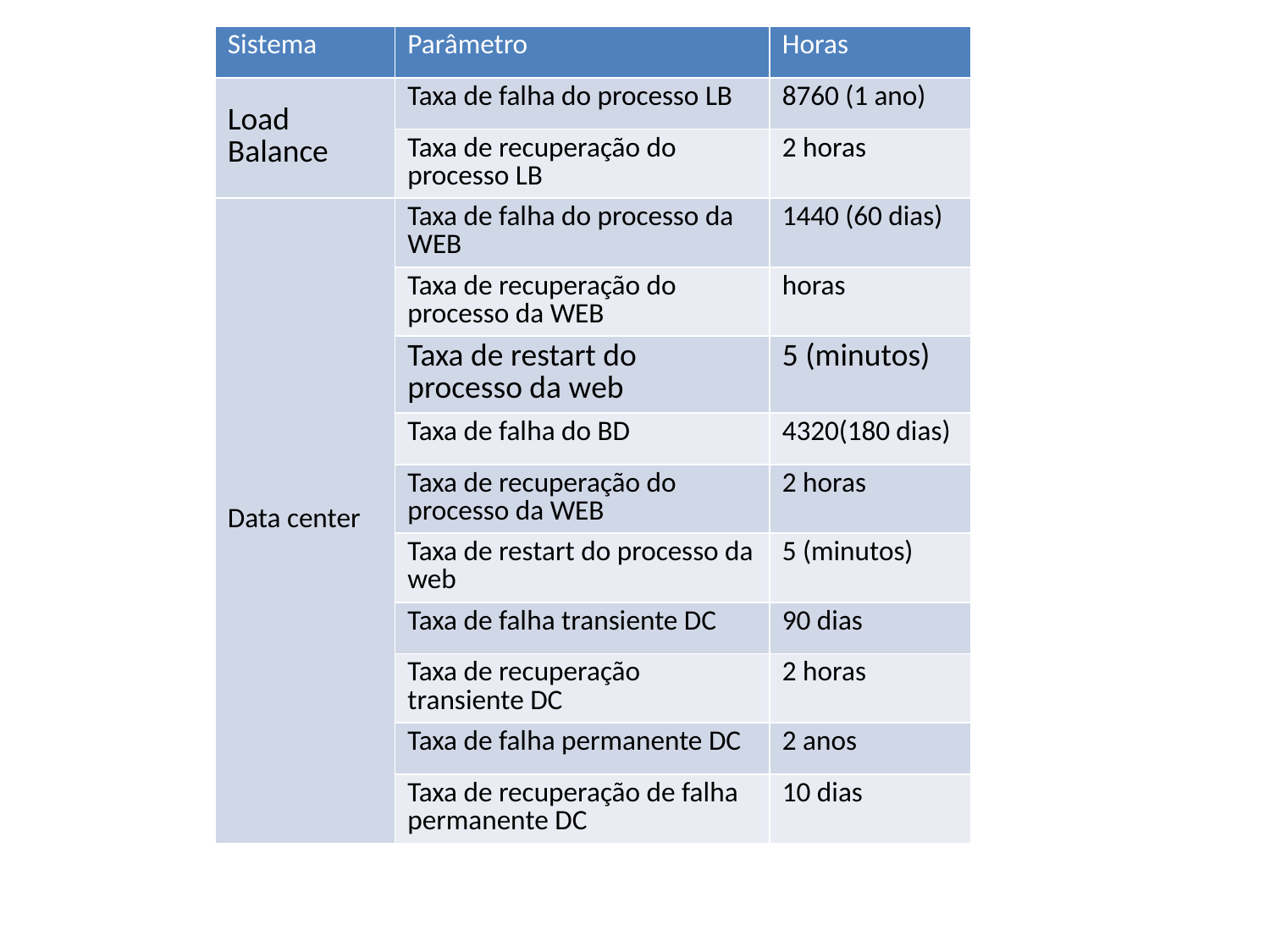

| Sistema | Parâmetro | Horas |
| --- | --- | --- |
| Load Balance | Taxa de falha do processo LB | 8760 (1 ano) |
|  | Taxa de recuperação do processo LB | 2 horas |
| Data center | Taxa de falha do processo da WEB | 1440 (60 dias) |
|  | Taxa de recuperação do processo da WEB | horas |
|  | Taxa de restart do processo da web | 5 (minutos) |
|  | Taxa de falha do BD | 4320(180 dias) |
|  | Taxa de recuperação do processo da WEB | 2 horas |
|  | Taxa de restart do processo da web | 5 (minutos) |
|  | Taxa de falha transiente DC | 90 dias |
|  | Taxa de recuperação transiente DC | 2 horas |
|  | Taxa de falha permanente DC | 2 anos |
|  | Taxa de recuperação de falha permanente DC | 10 dias |